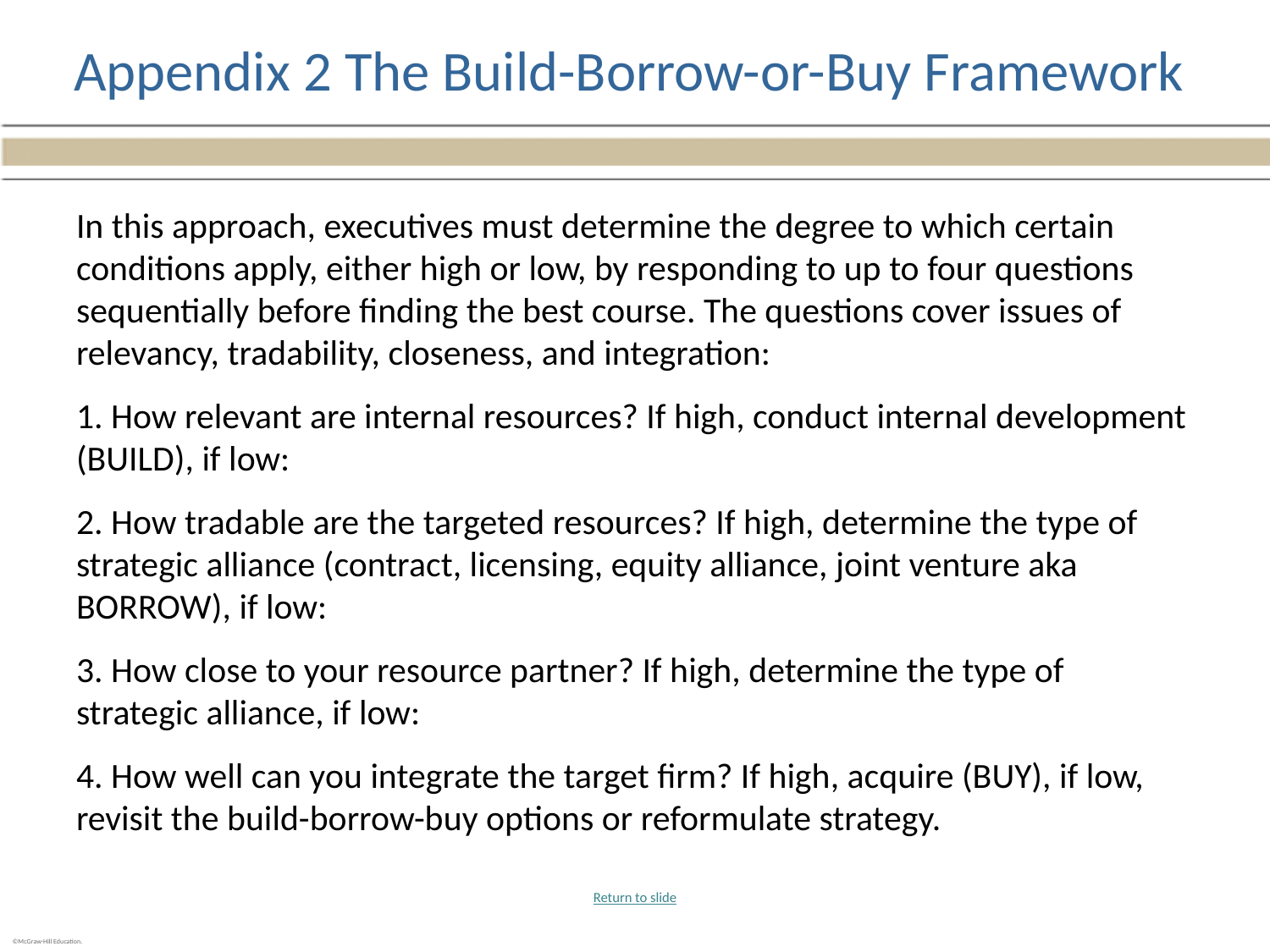

# Appendix 2 The Build-Borrow-or-Buy Framework
In this approach, executives must determine the degree to which certain conditions apply, either high or low, by responding to up to four questions sequentially before finding the best course. The questions cover issues of relevancy, tradability, closeness, and integration:
1. How relevant are internal resources? If high, conduct internal development (BUILD), if low:
2. How tradable are the targeted resources? If high, determine the type of strategic alliance (contract, licensing, equity alliance, joint venture aka BORROW), if low:
3. How close to your resource partner? If high, determine the type of strategic alliance, if low:
4. How well can you integrate the target firm? If high, acquire (BUY), if low, revisit the build-borrow-buy options or reformulate strategy.
Return to slide